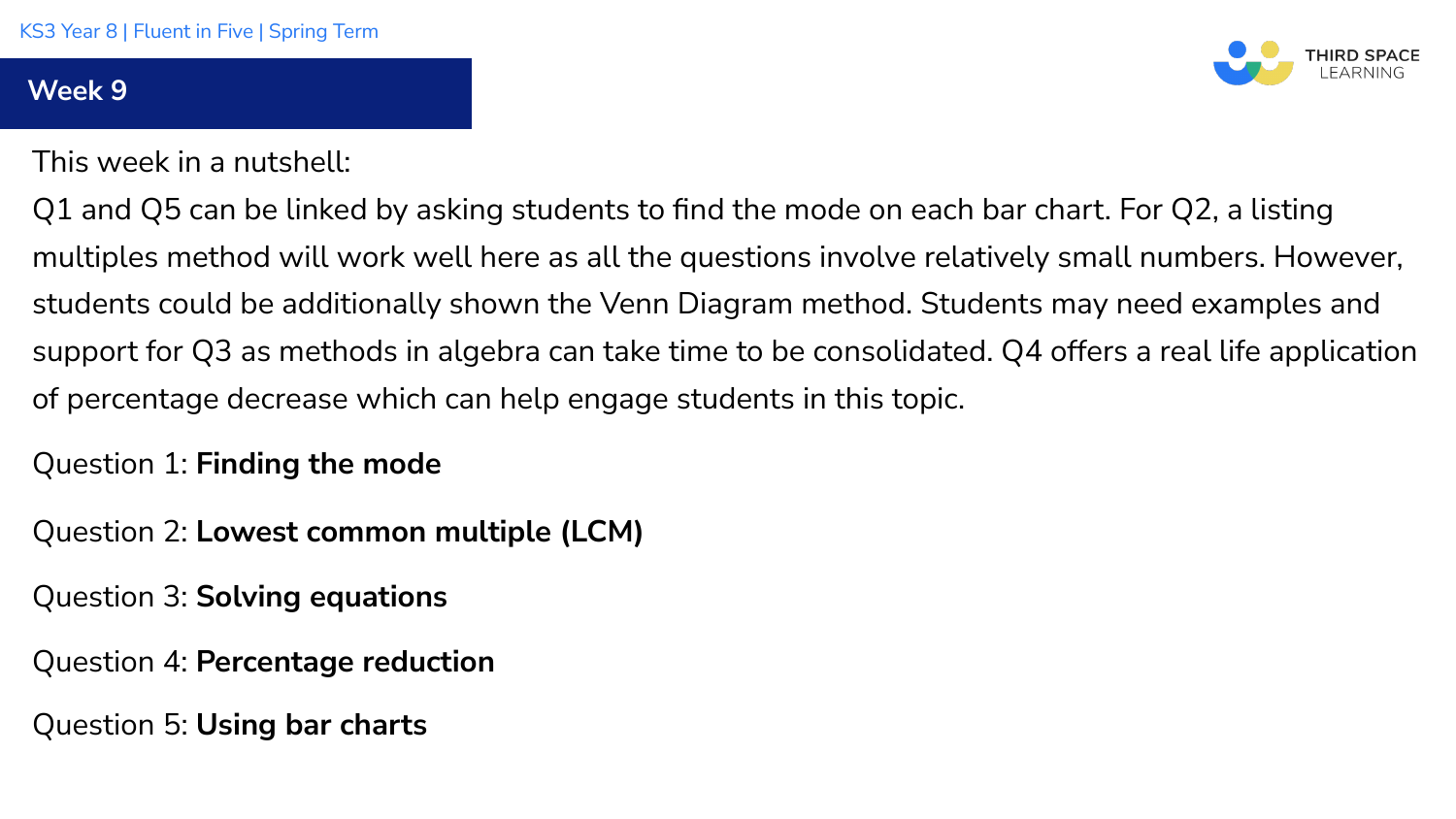

Week 9
| This week in a nutshell: Q1 and Q5 can be linked by asking students to find the mode on each bar chart. For Q2, a listing multiples method will work well here as all the questions involve relatively small numbers. However, students could be additionally shown the Venn Diagram method. Students may need examples and support for Q3 as methods in algebra can take time to be consolidated. Q4 offers a real life application of percentage decrease which can help engage students in this topic. |
| --- |
| Question 1: Finding the mode |
| Question 2: Lowest common multiple (LCM) |
| Question 3: Solving equations |
| Question 4: Percentage reduction |
| Question 5: Using bar charts |